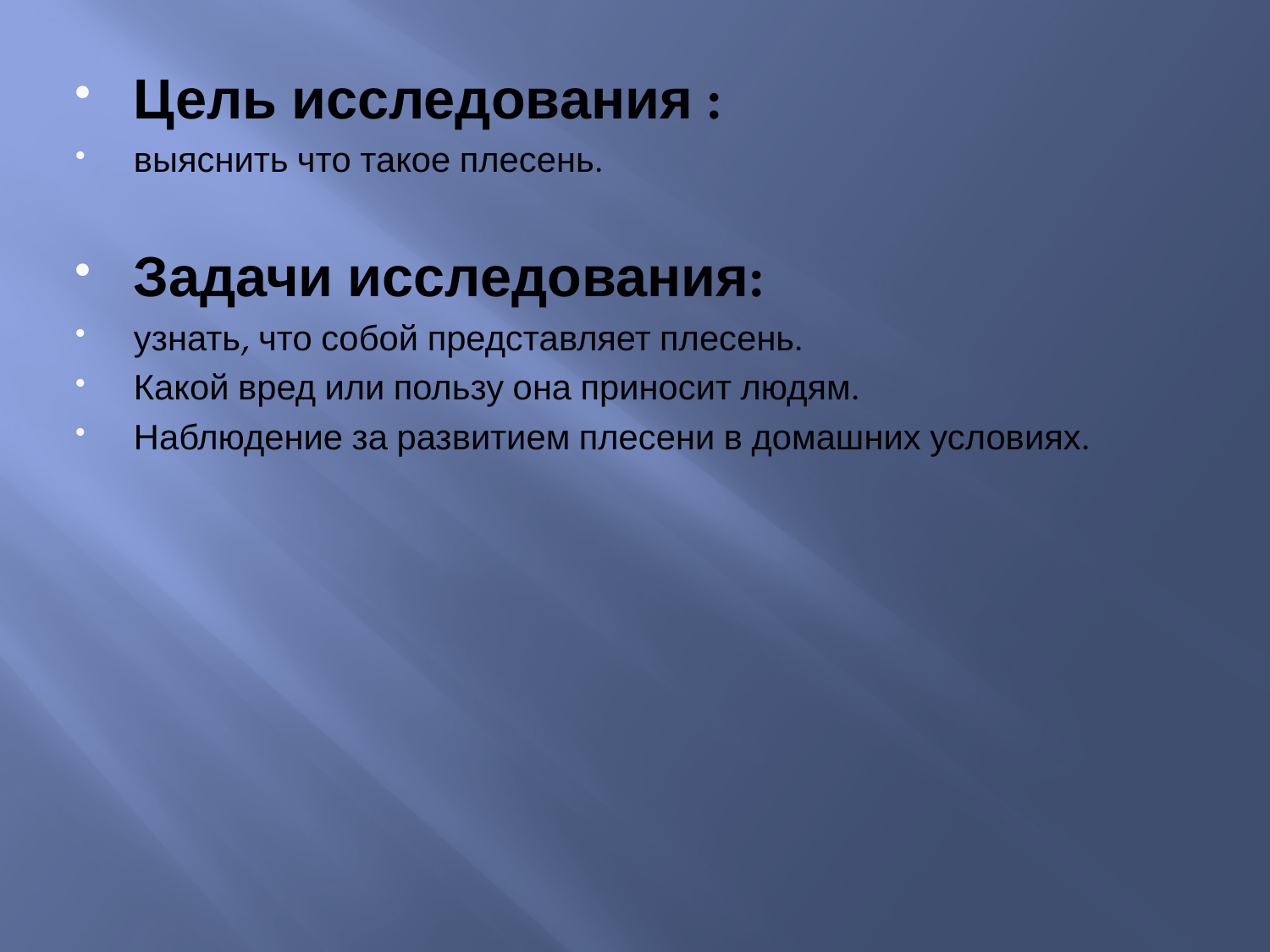

#
Цель исследования :
выяснить что такое плесень.

Задачи исследования:
узнать, что собой представляет плесень.
Какой вред или пользу она приносит людям.
Наблюдение за развитием плесени в домашних условиях.